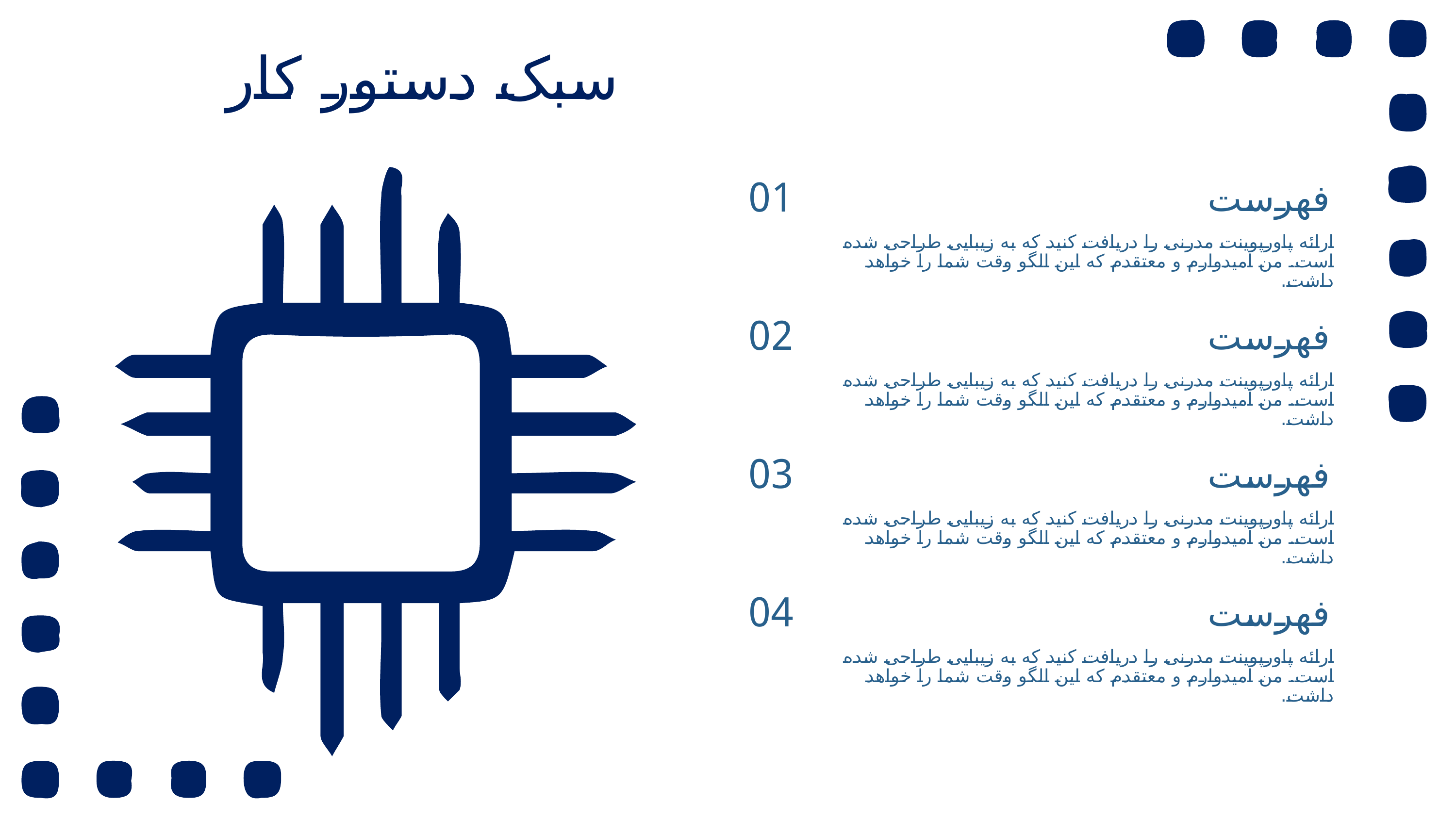

سبک دستور کار

01
فهرست
ارائه پاورپوینت مدرنی را دریافت کنید که به زیبایی طراحی شده است. من امیدوارم و معتقدم که این الگو وقت شما را خواهد داشت.

02
فهرست
ارائه پاورپوینت مدرنی را دریافت کنید که به زیبایی طراحی شده است. من امیدوارم و معتقدم که این الگو وقت شما را خواهد داشت.

03
فهرست

ارائه پاورپوینت مدرنی را دریافت کنید که به زیبایی طراحی شده است. من امیدوارم و معتقدم که این الگو وقت شما را خواهد داشت.

04
فهرست

ارائه پاورپوینت مدرنی را دریافت کنید که به زیبایی طراحی شده است. من امیدوارم و معتقدم که این الگو وقت شما را خواهد داشت.